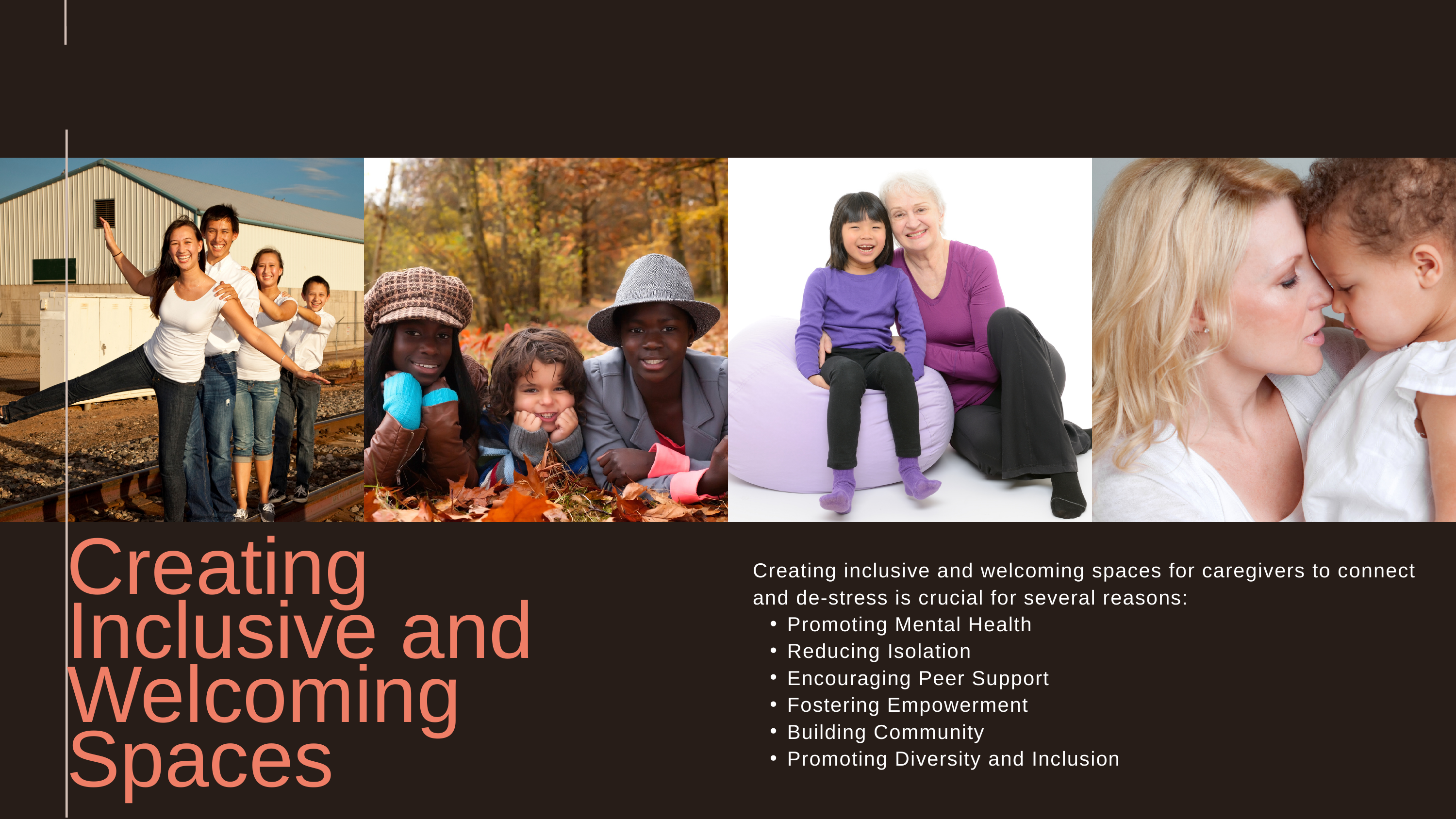

Creating Inclusive and Welcoming Spaces
Creating inclusive and welcoming spaces for caregivers to connect and de-stress is crucial for several reasons:
Promoting Mental Health
Reducing Isolation
Encouraging Peer Support
Fostering Empowerment
Building Community
Promoting Diversity and Inclusion